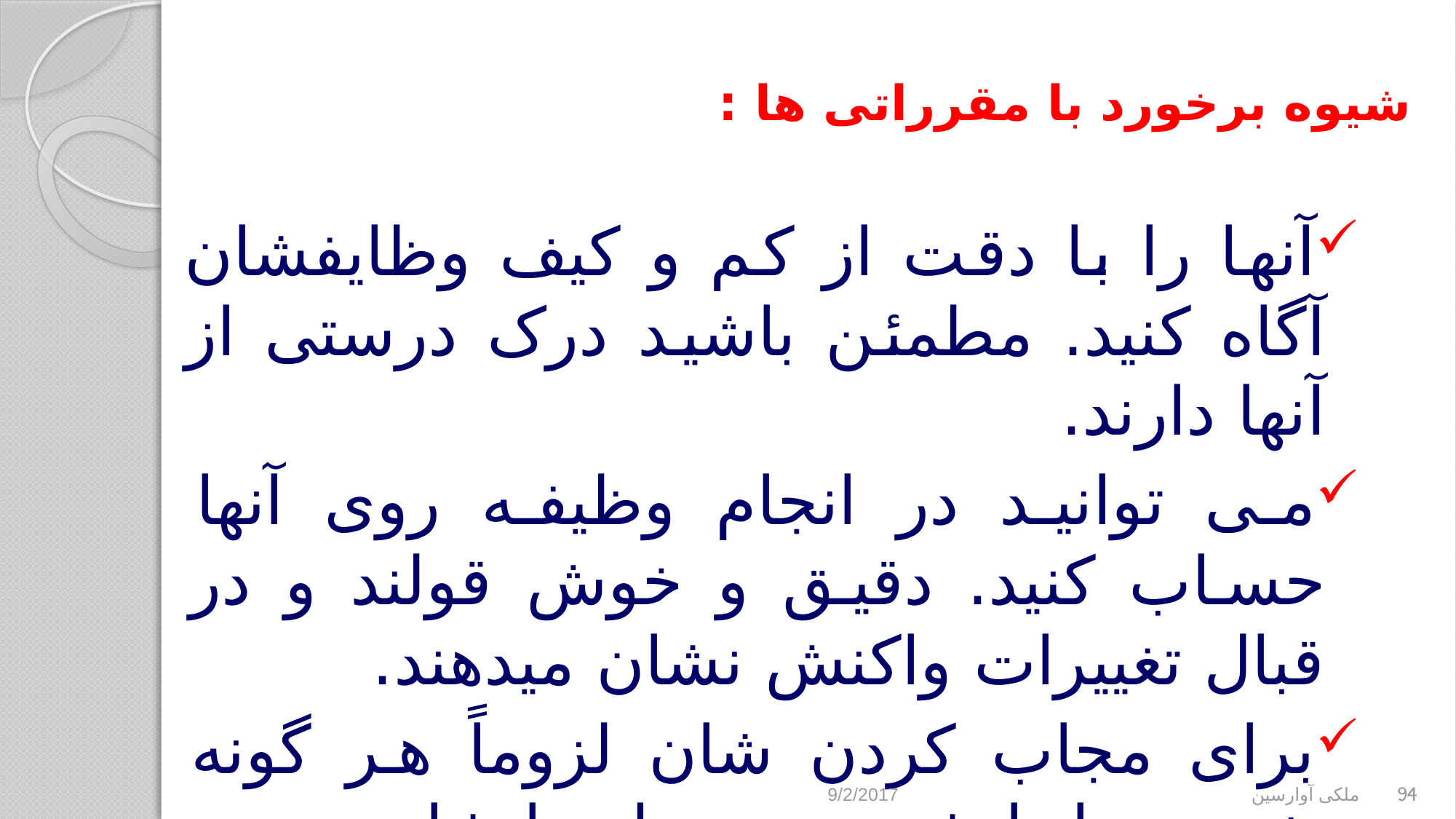

# شیوه برخورد با مقرراتی ها :
آنها را با دقت از کم و کیف وظایفشان آگاه کنید. مطمئن باشید درک درستی از آنها دارند.
می توانید در انجام وظیفه روی آنها حساب کنید. دقیق و خوش قولند و در قبال تغییرات واکنش نشان میدهند.
برای مجاب کردن شان لزوماً هر گونه تغییری را با شرح و بسط برایشان توضیح دهید.
9/2/2017
ملکی آوارسین
94